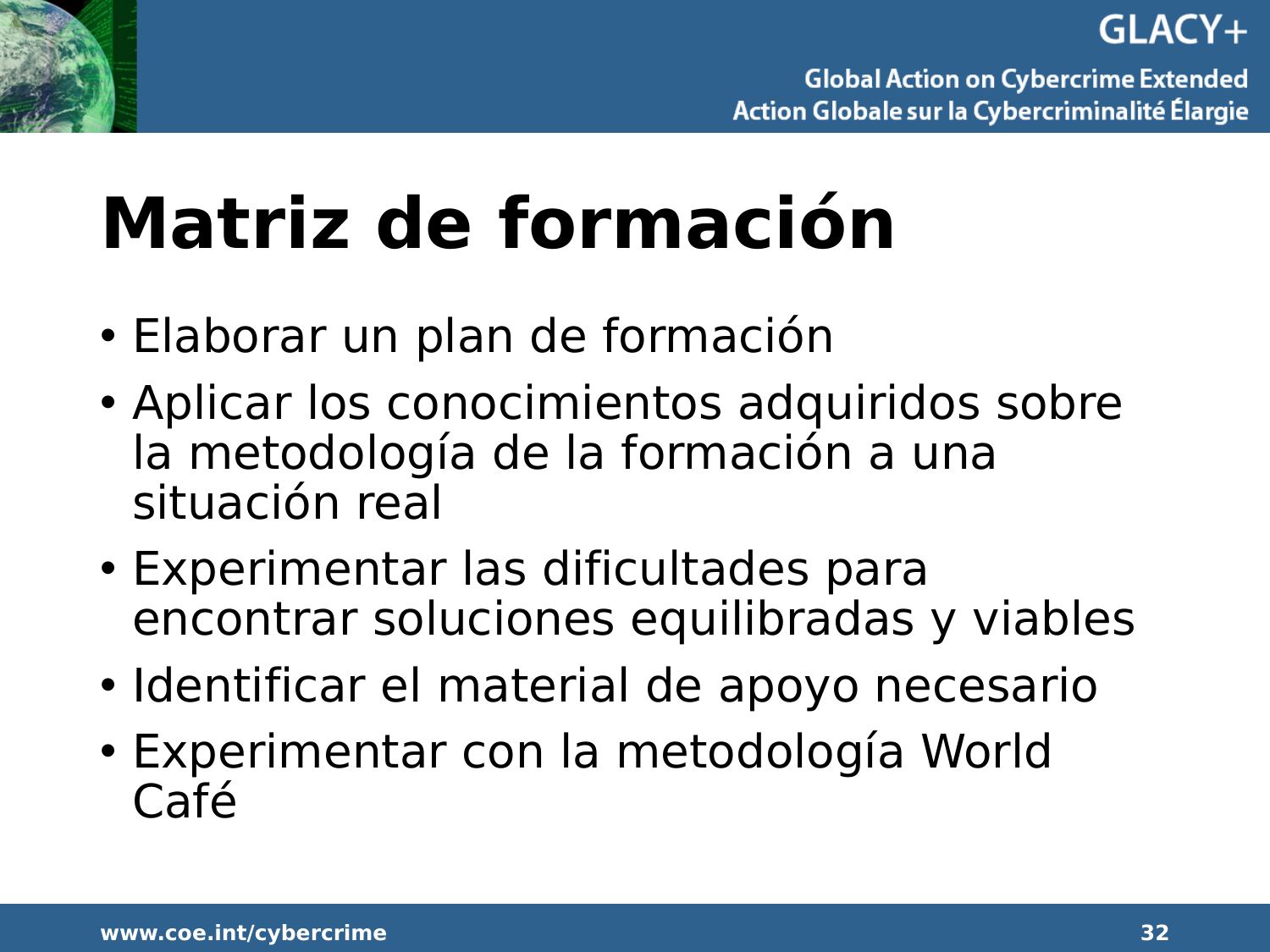

# Matriz de formación
Elaborar un plan de formación
Aplicar los conocimientos adquiridos sobre la metodología de la formación a una situación real
Experimentar las dificultades para encontrar soluciones equilibradas y viables
Identificar el material de apoyo necesario
Experimentar con la metodología World Café
www.coe.int/cybercrime
32